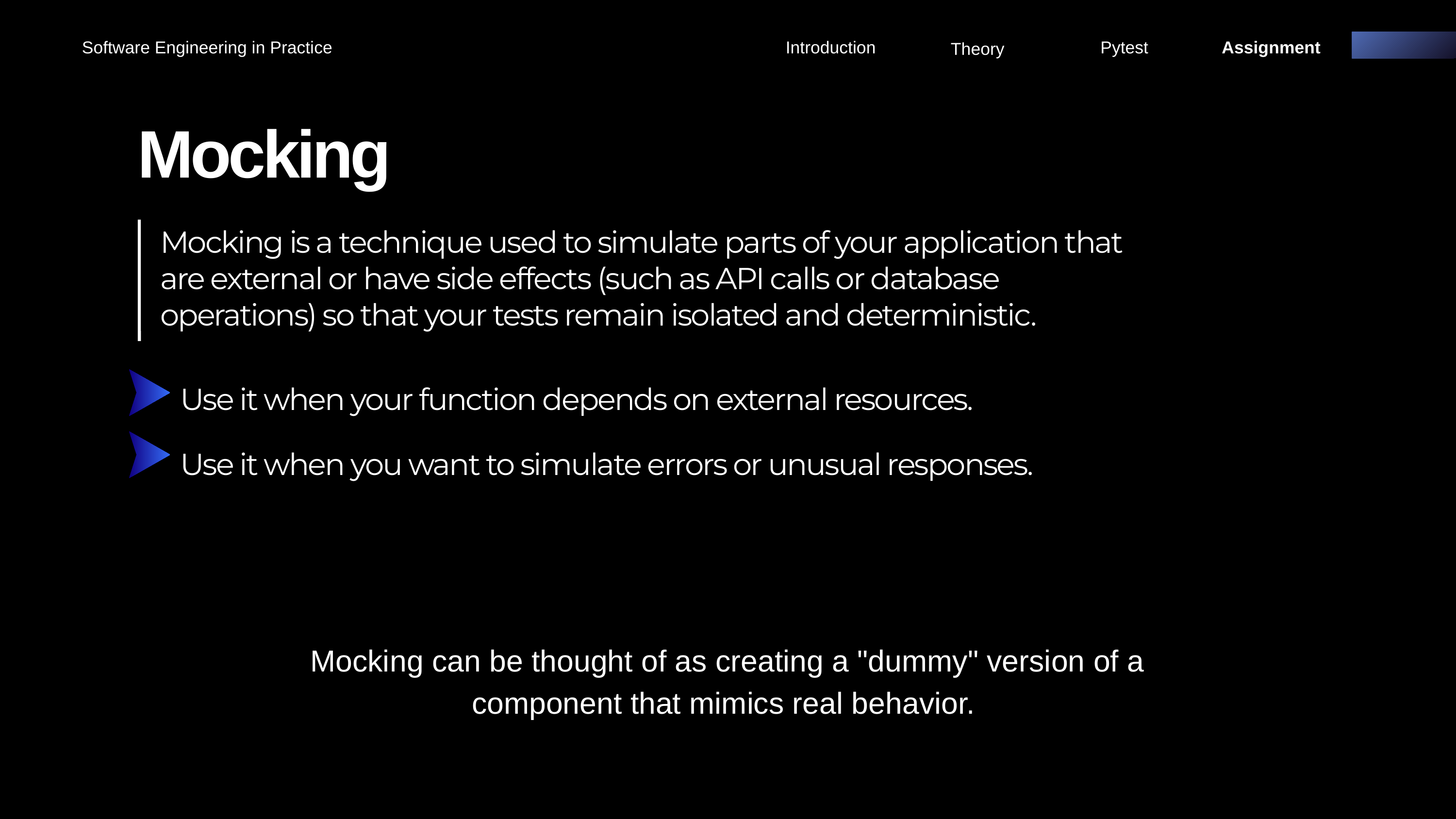

Software Engineering in Practice
Introduction
Pytest
Assignment
Theory
Mocking

Mocking is a technique used to simulate parts of your application that are external or have side effects (such as API calls or database operations) so that your tests remain isolated and deterministic.
Use it when your function depends on external resources.
Use it when you want to simulate errors or unusual responses.

Mocking can be thought of as creating a "dummy" version of a component that mimics real behavior.